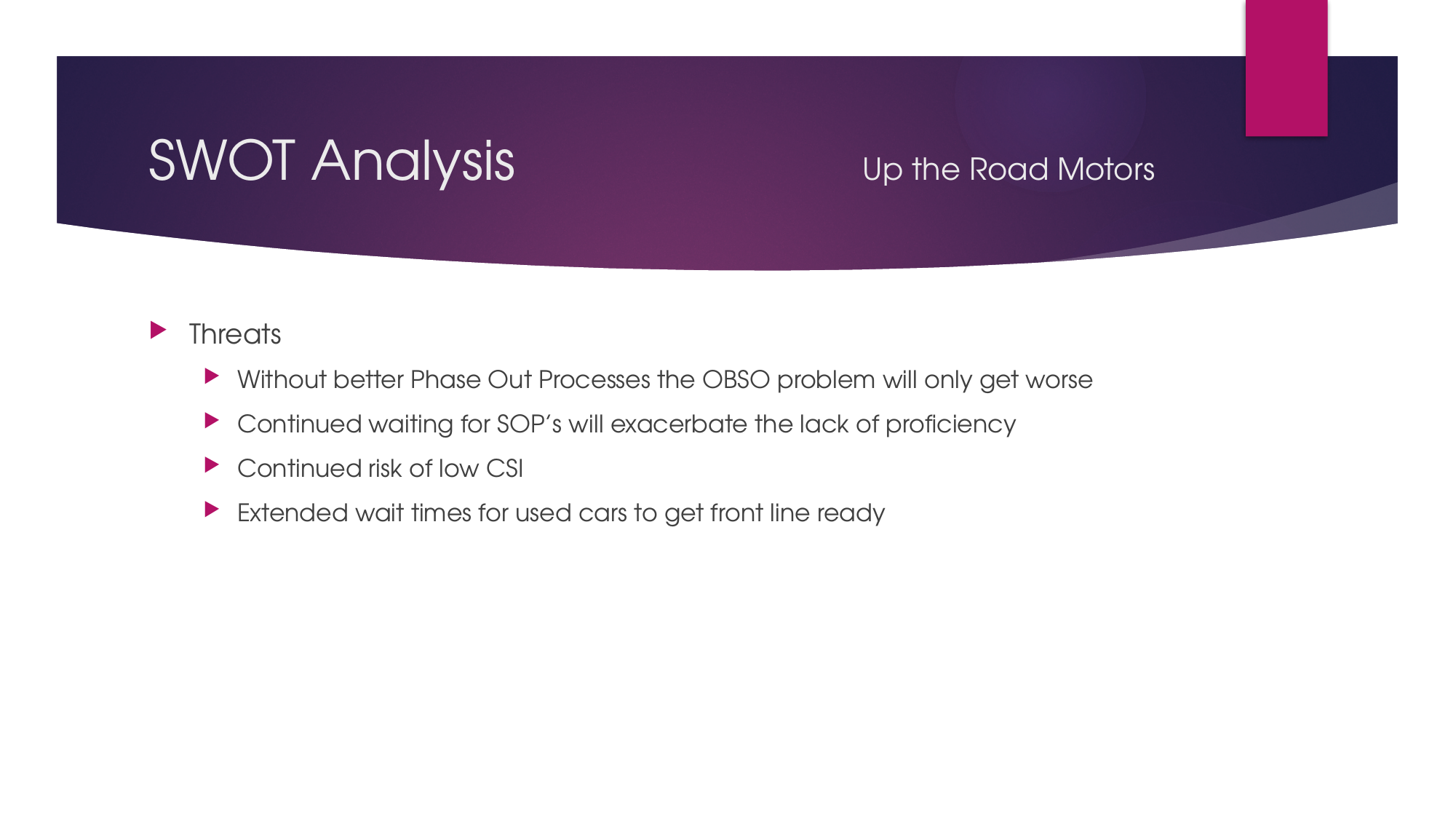

# SWOT Analysis                       Up the Road Motors
Threats
Without better Phase Out Processes the OBSO problem will only get worse
Continued waiting for SOP’s will exacerbate the lack of proficiency
Continued risk of low CSI
Extended wait times for used cars to get front line ready